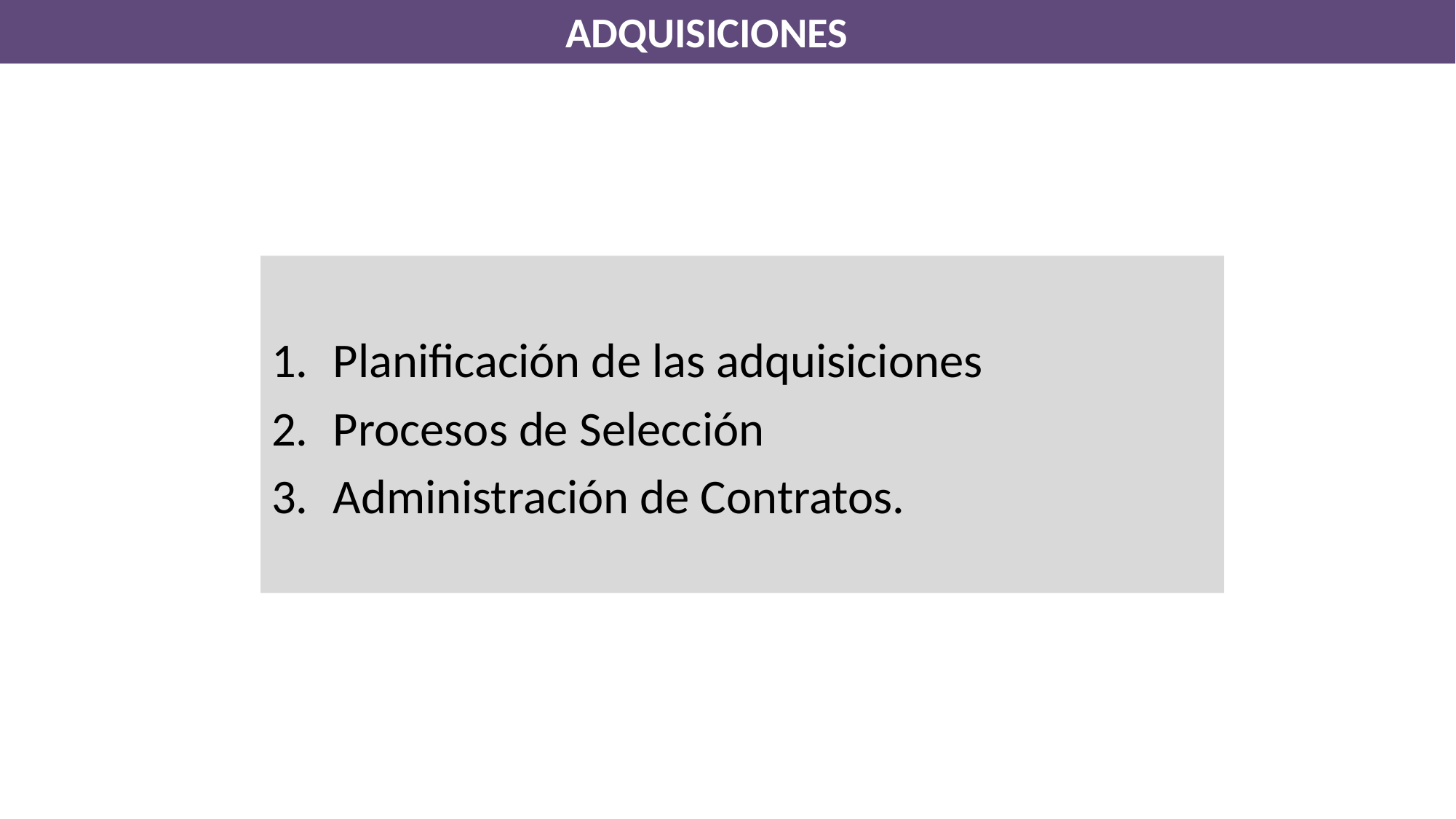

ADQUISICIONES

Planificación de las adquisiciones
Procesos de Selección
Administración de Contratos.